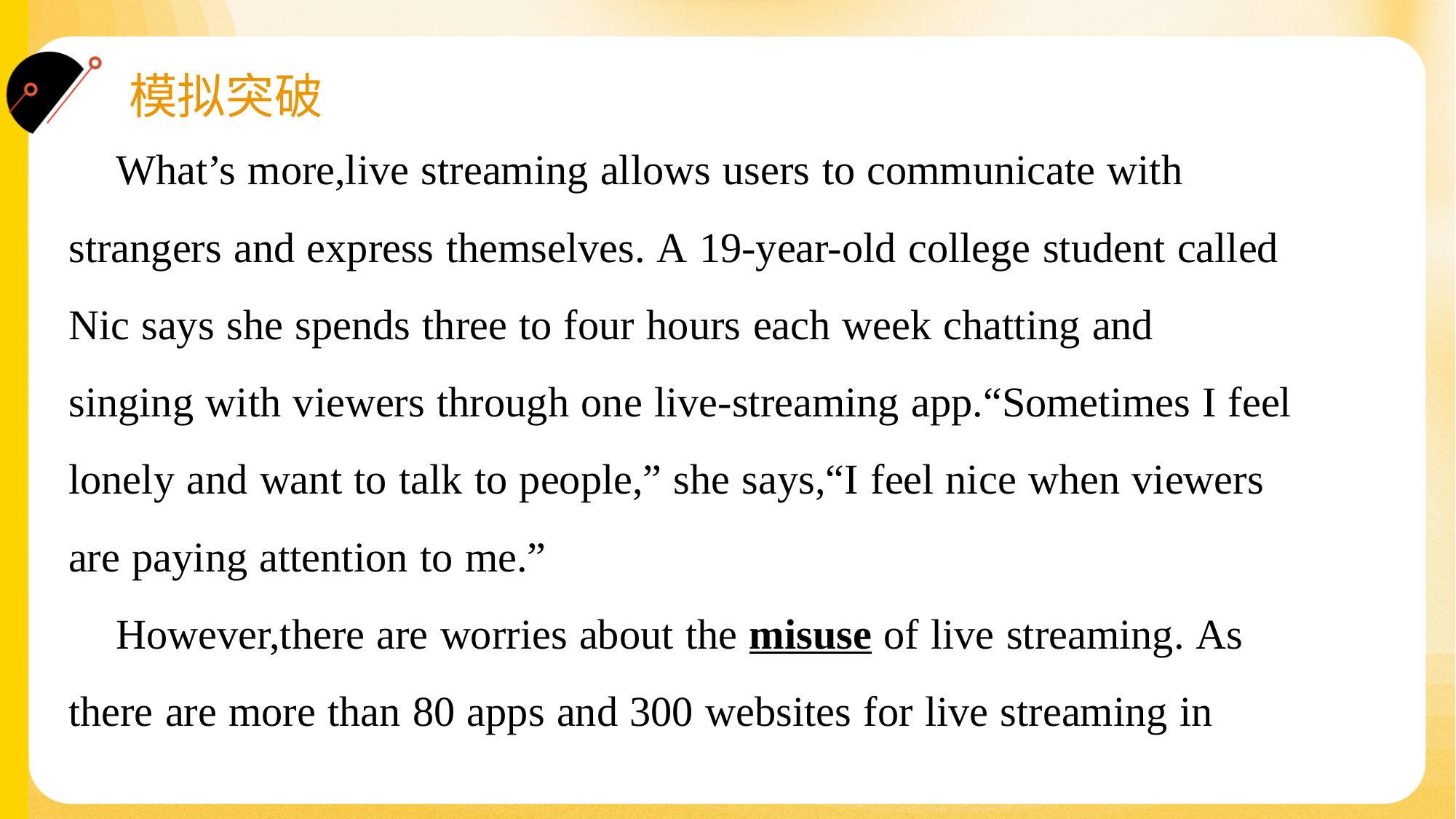

What’s more,live streaming allows users to communicate with
strangers and express themselves. A 19-year-old college student called
Nic says she spends three to four hours each week chatting and
singing with viewers through one live-streaming app.“Sometimes I feel
lonely and want to talk to people,” she says,“I feel nice when viewers
are paying attention to me.”
    However,there are worries about the misuse of live streaming. As
there are more than 80 apps and 300 websites for live streaming in